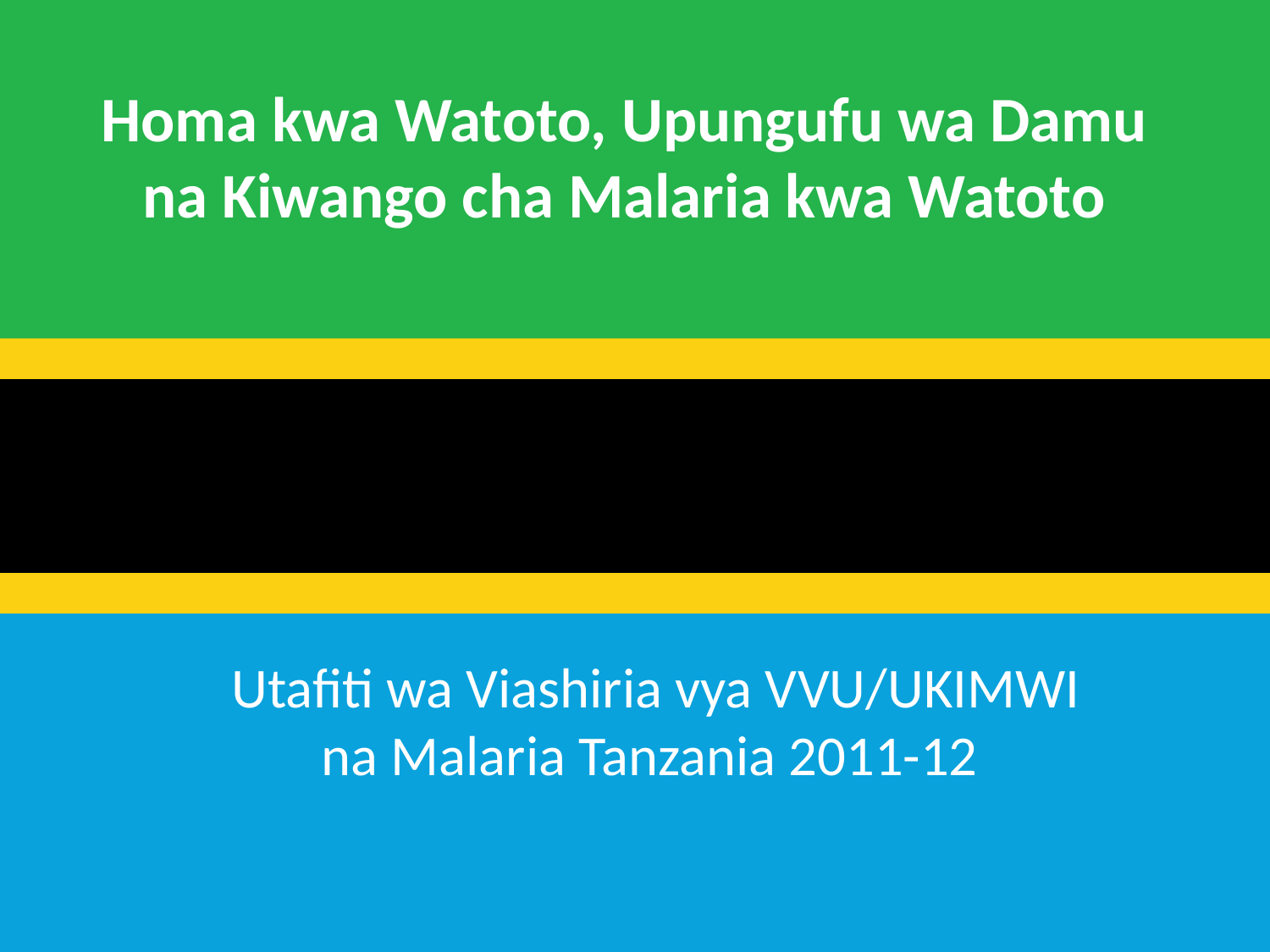

# Homa kwa Watoto, Upungufu wa Damu na Kiwango cha Malaria kwa Watoto

Utafiti wa Viashiria vya VVU/UKIMWI na Malaria Tanzania 2011-12